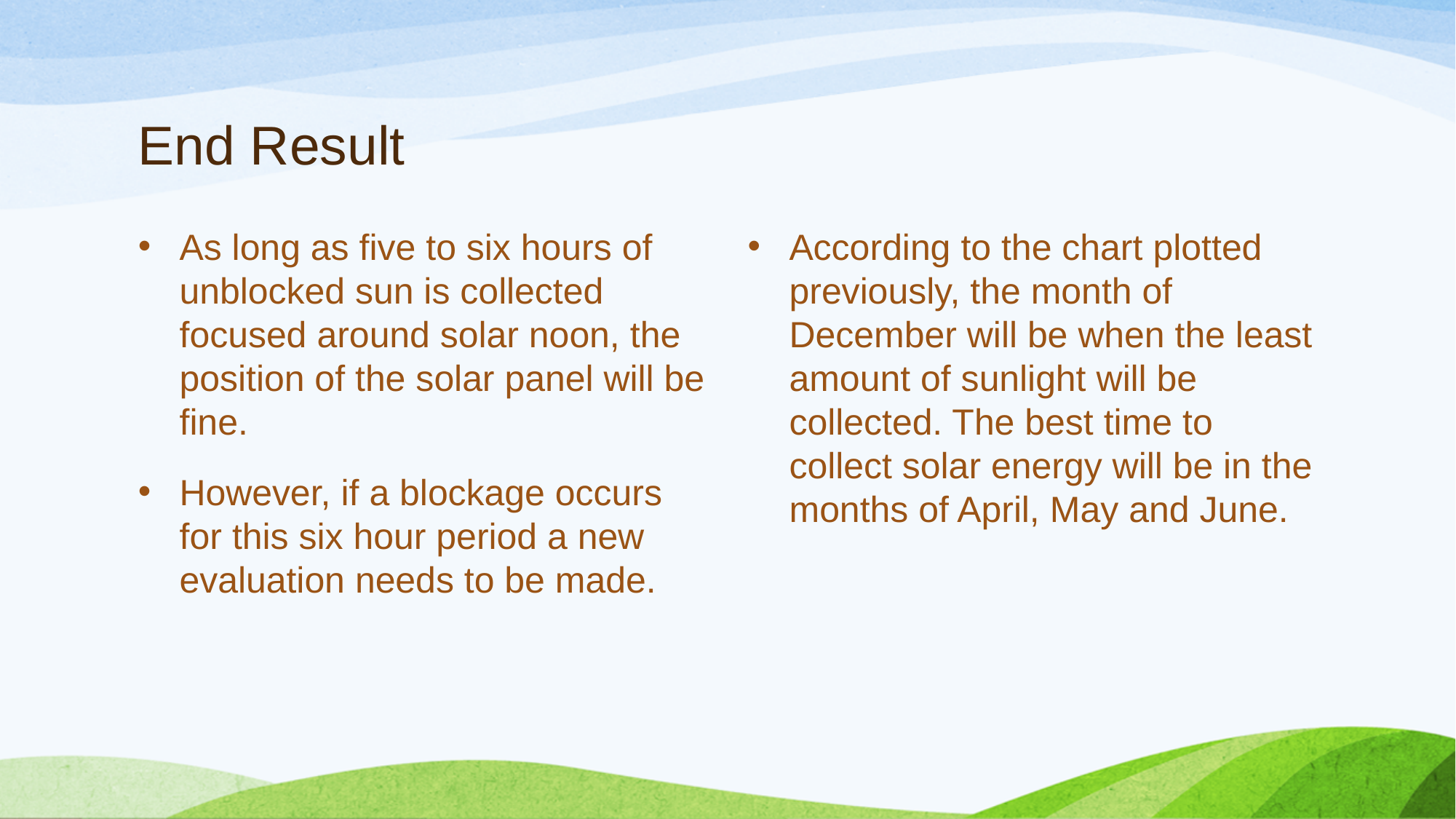

# End Result
As long as five to six hours of unblocked sun is collected focused around solar noon, the position of the solar panel will be fine.
However, if a blockage occurs for this six hour period a new evaluation needs to be made.
According to the chart plotted previously, the month of December will be when the least amount of sunlight will be collected. The best time to collect solar energy will be in the months of April, May and June.